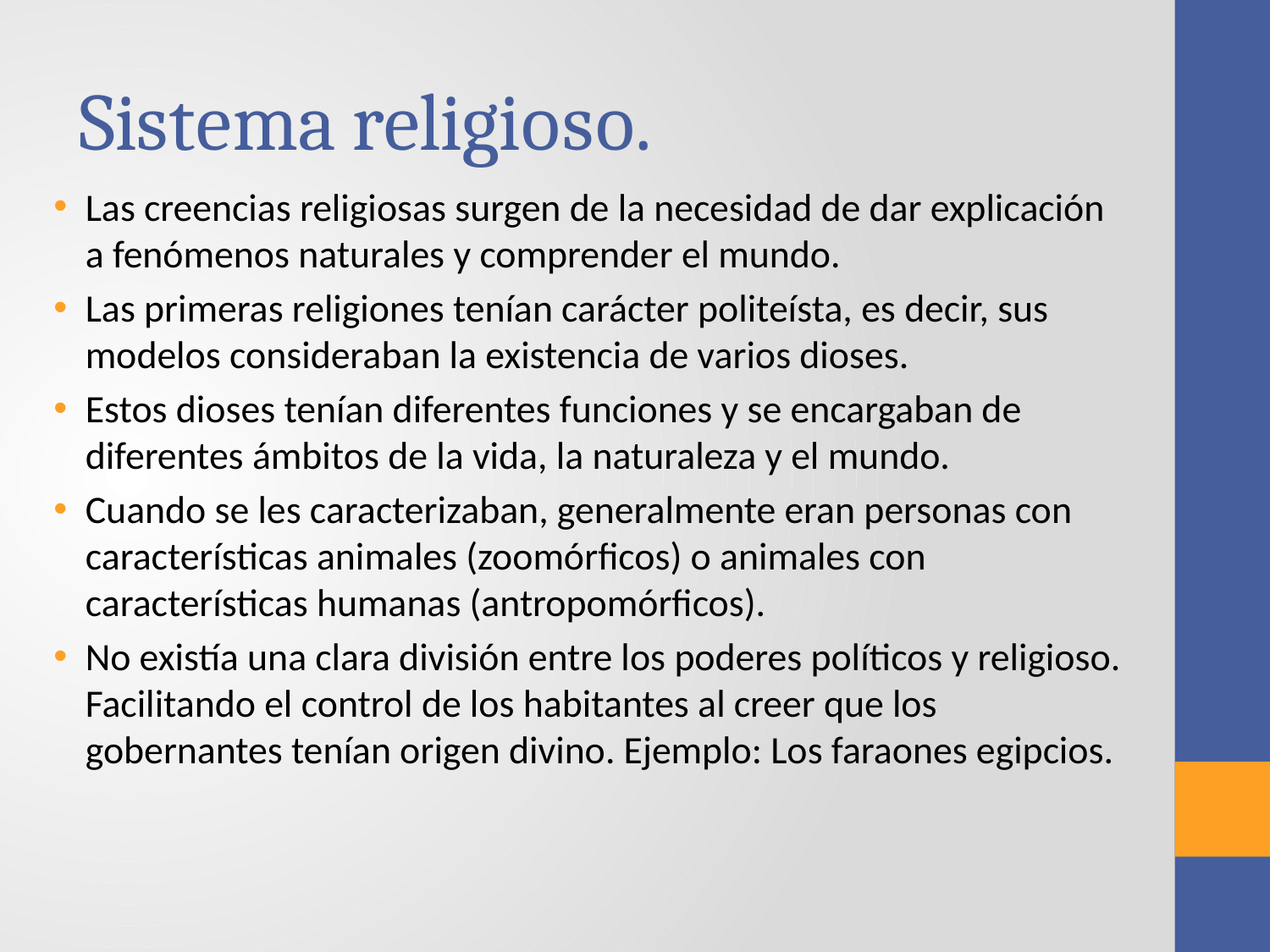

# Sistema religioso.
Las creencias religiosas surgen de la necesidad de dar explicación a fenómenos naturales y comprender el mundo.
Las primeras religiones tenían carácter politeísta, es decir, sus modelos consideraban la existencia de varios dioses.
Estos dioses tenían diferentes funciones y se encargaban de diferentes ámbitos de la vida, la naturaleza y el mundo.
Cuando se les caracterizaban, generalmente eran personas con características animales (zoomórficos) o animales con características humanas (antropomórficos).
No existía una clara división entre los poderes políticos y religioso. Facilitando el control de los habitantes al creer que los gobernantes tenían origen divino. Ejemplo: Los faraones egipcios.